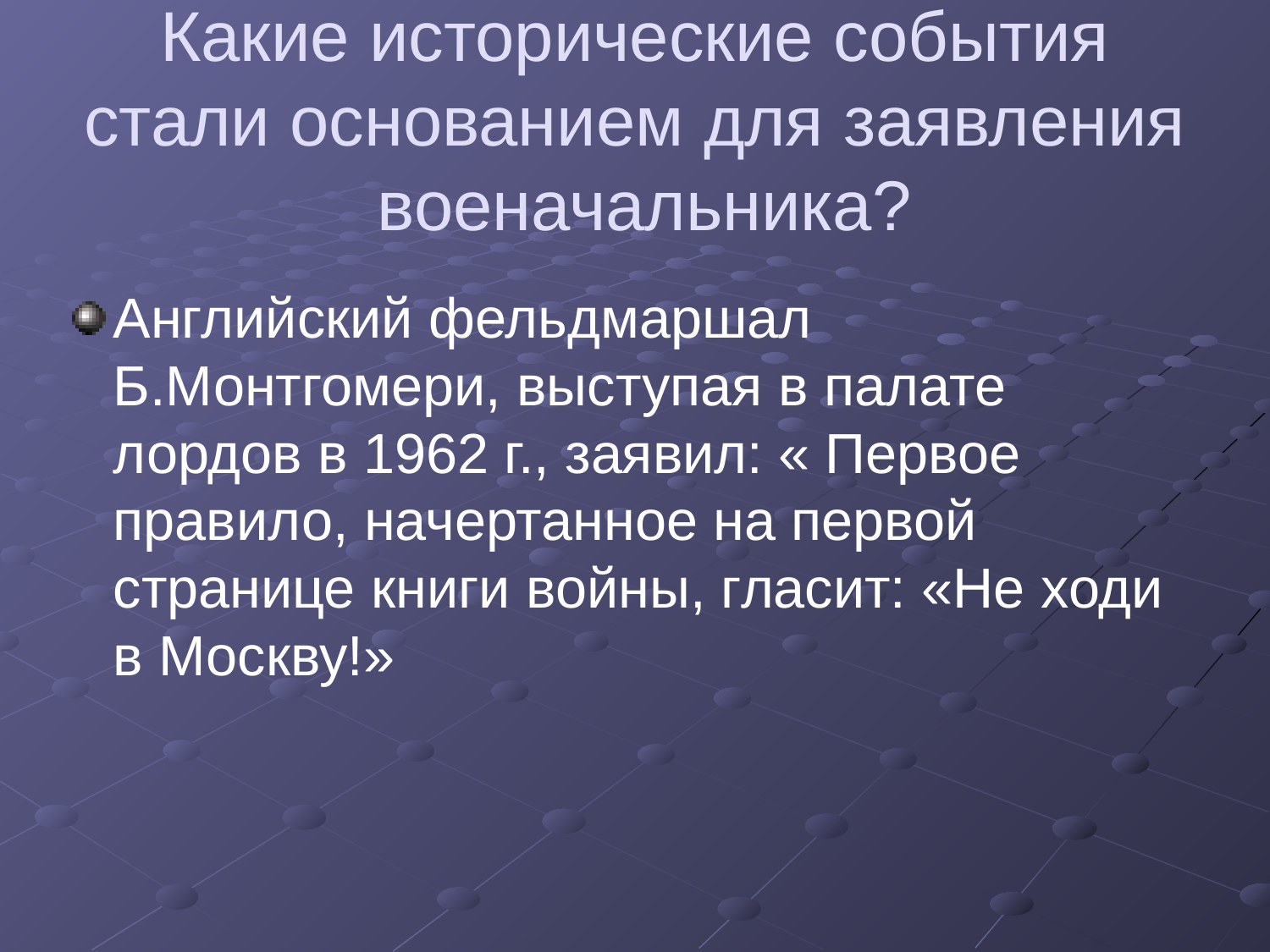

# Какие исторические события стали основанием для заявления  военачальника?
Английский фельдмаршал Б.Монтгомери, выступая в палате лордов в 1962 г., заявил: « Первое правило, начертанное на первой  странице книги войны, гласит: «Не ходи в Москву!»